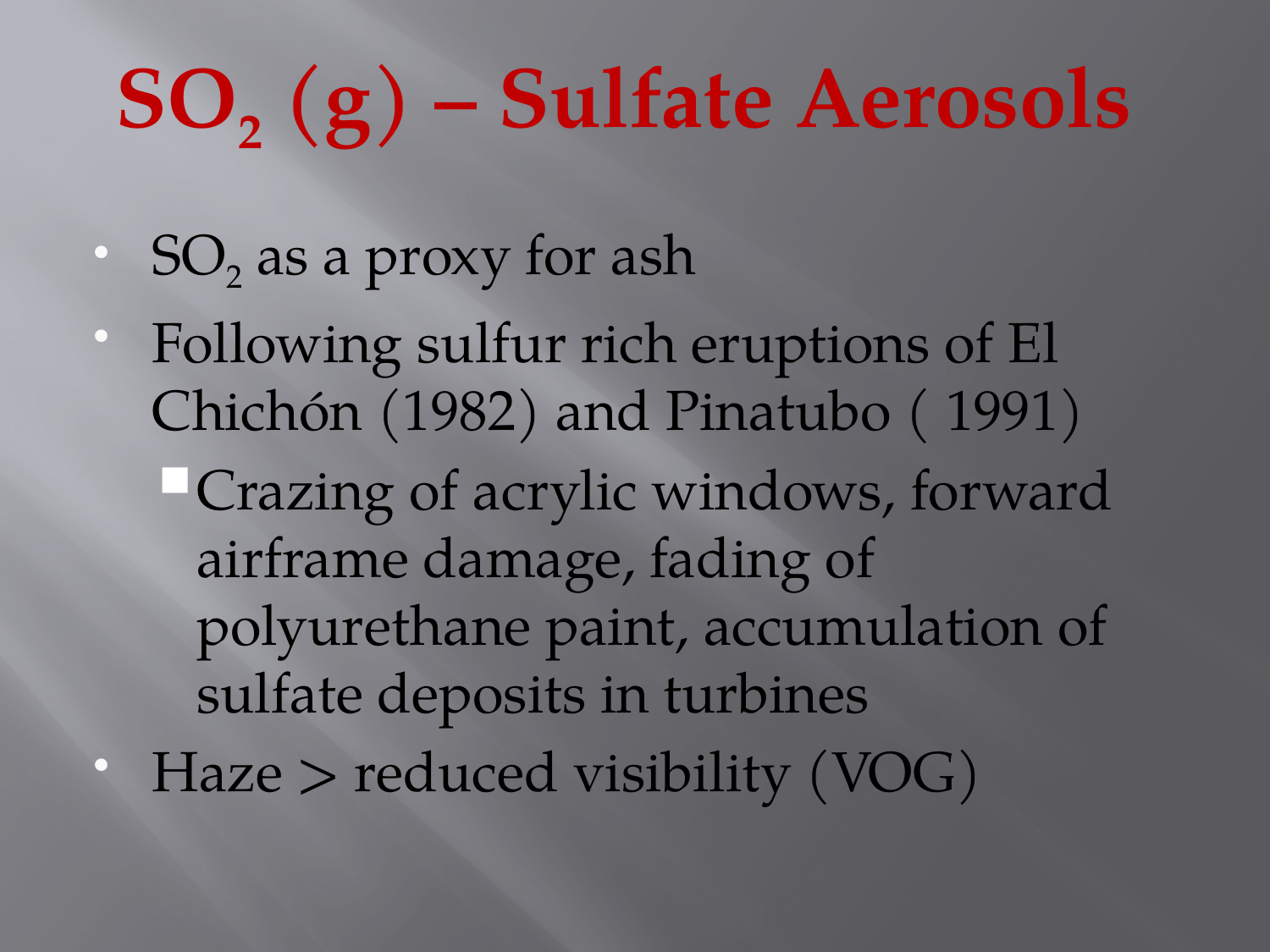

# SO2 (g) – Sulfate Aerosols
SO2 as a proxy for ash
Following sulfur rich eruptions of El Chichón (1982) and Pinatubo ( 1991)
Crazing of acrylic windows, forward airframe damage, fading of polyurethane paint, accumulation of sulfate deposits in turbines
Haze > reduced visibility (VOG)